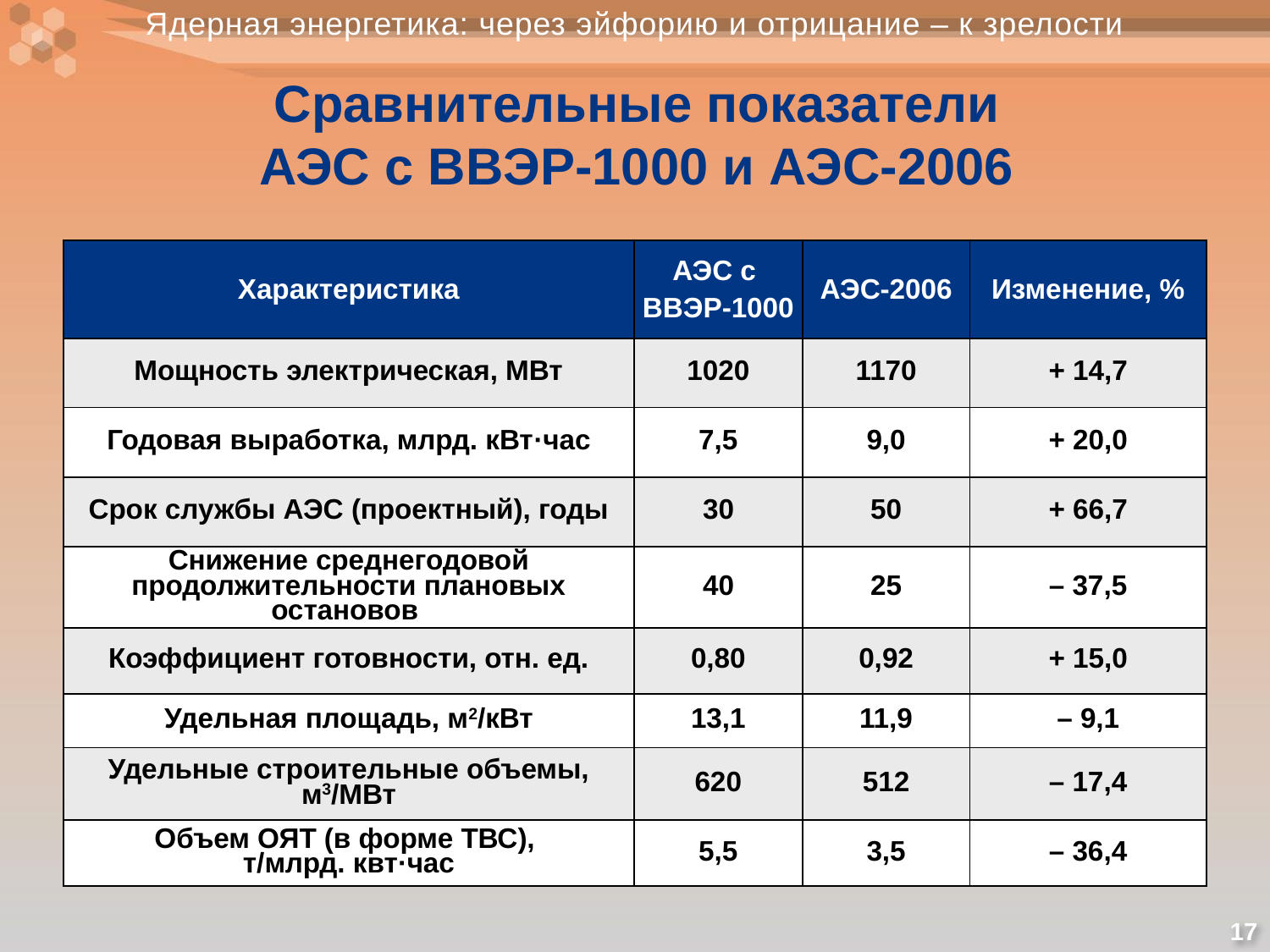

# Сравнительные показатели АЭС с ВВЭР-1000 и АЭС-2006
| Характеристика | АЭС с ВВЭР-1000 | АЭС-2006 | Изменение, % |
| --- | --- | --- | --- |
| Мощность электрическая, МВт | 1020 | 1170 | + 14,7 |
| Годовая выработка, млрд. кВт·час | 7,5 | 9,0 | + 20,0 |
| Срок службы АЭС (проектный), годы | 30 | 50 | + 66,7 |
| Снижение среднегодовой продолжительности плановых остановов | 40 | 25 | – 37,5 |
| Коэффициент готовности, отн. ед. | 0,80 | 0,92 | + 15,0 |
| Удельная площадь, м2/кВт | 13,1 | 11,9 | – 9,1 |
| Удельные строительные объемы, м3/МВт | 620 | 512 | – 17,4 |
| Объем ОЯТ (в форме ТВС), т/млрд. квт·час | 5,5 | 3,5 | – 36,4 |